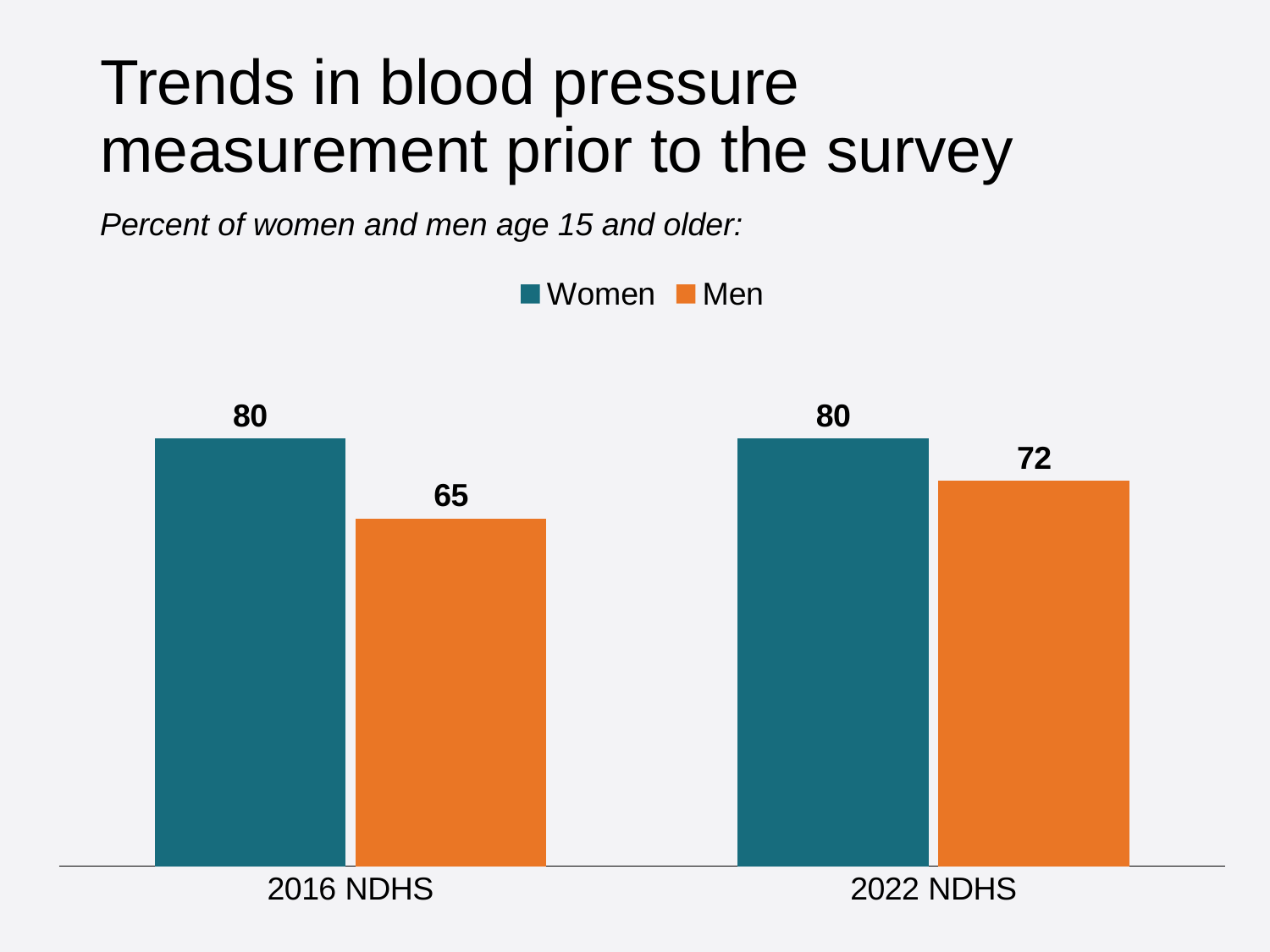

# Trends in blood pressure measurement prior to the survey
Percent of women and men age 15 and older:

### Chart

| Category | Women | Men |
|---|---|---|
| 2016 NDHS | 80.0 | 65.0 |
| 2022 NDHS | 80.0 | 72.0 |